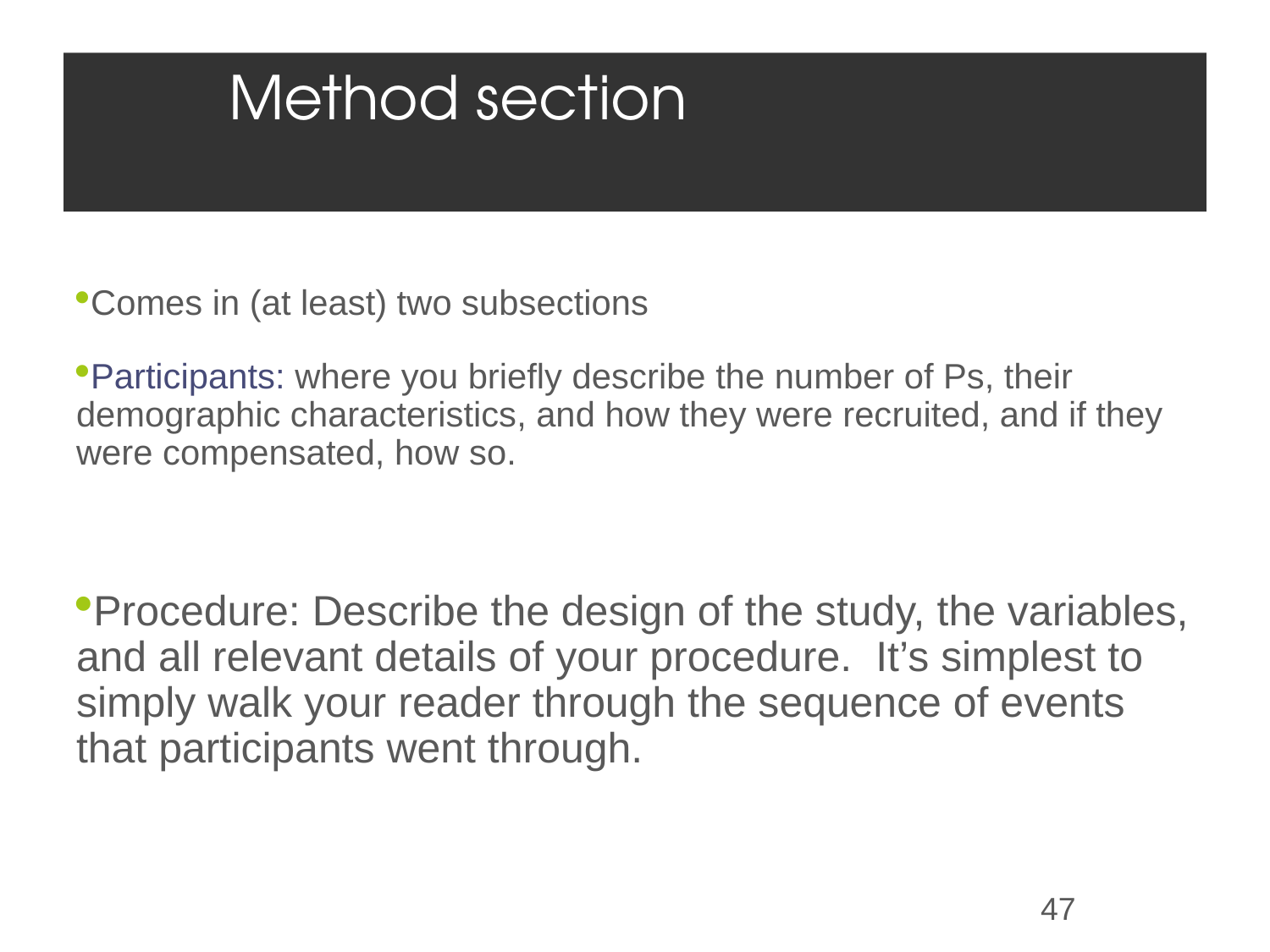

# Method section

Comes in (at least) two subsections
Participants: where you briefly describe the number of Ps, their demographic characteristics, and how they were recruited, and if they were compensated, how so.

Procedure: Describe the design of the study, the variables, and all relevant details of your procedure.  It’s simplest to simply walk your reader through the sequence of events that participants went through.

47